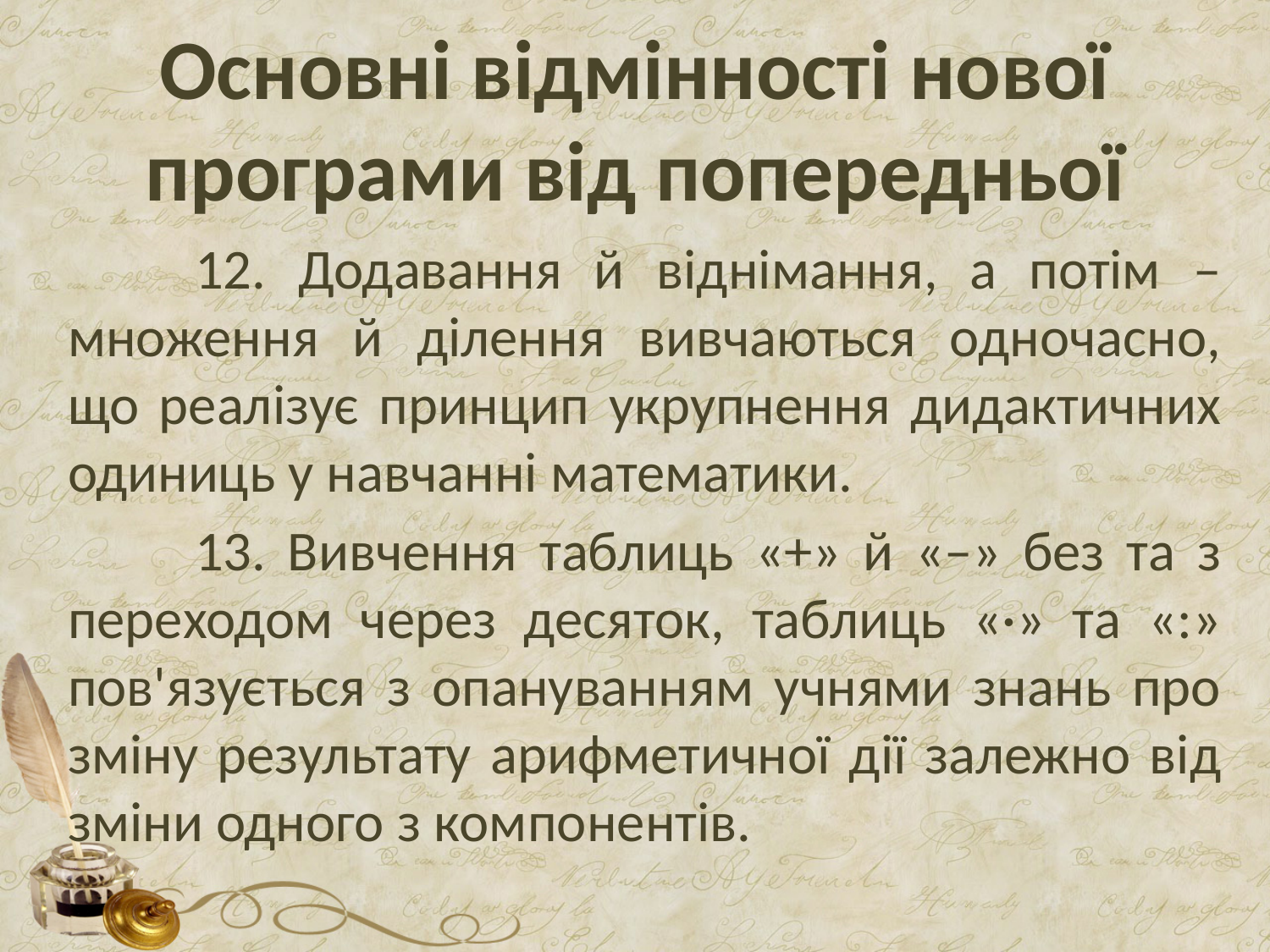

# Основні відмінності нової програми від попередньої
	12. Додавання й віднімання, а потім – множення й ділення вивчаються одночасно, що реалізує принцип укрупнення дидактичних одиниць у навчанні математики.
	13. Вивчення таблиць «+» й «–» без та з переходом через десяток, таблиць «·» та «:» пов'язується з опануванням учнями знань про зміну результату арифметичної дії залежно від зміни одного з ком­понентів.